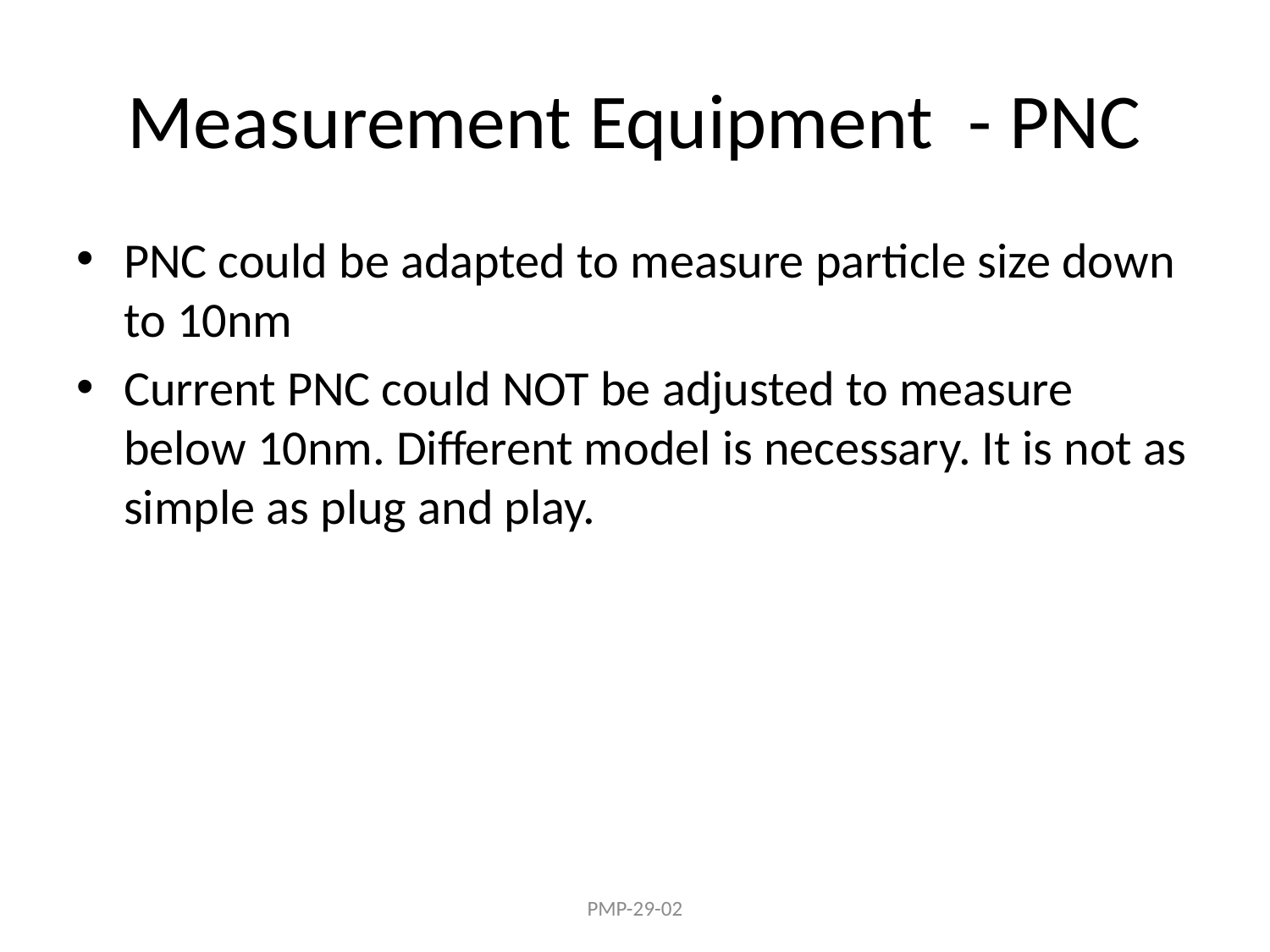

# Measurement Equipment  - PNC
PNC could be adapted to measure particle size down to 10nm
Current PNC could NOT be adjusted to measure below 10nm. Different model is necessary. It is not as simple as plug and play.
PMP-29-02